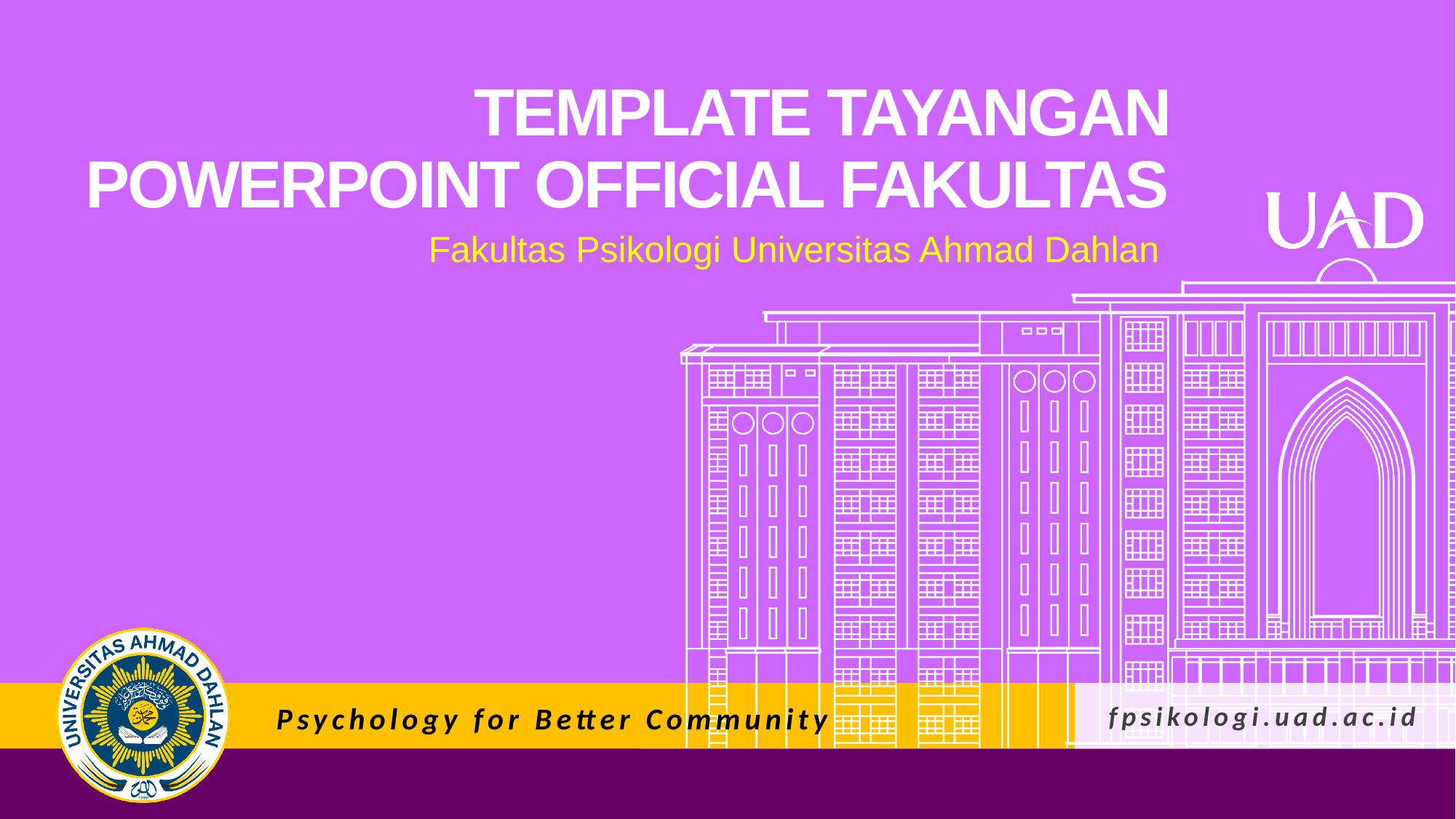

# TEMPLATE TAYANGAN POWERPOINT OFFICIAL FAKULTAS
Fakultas Psikologi Universitas Ahmad Dahlan